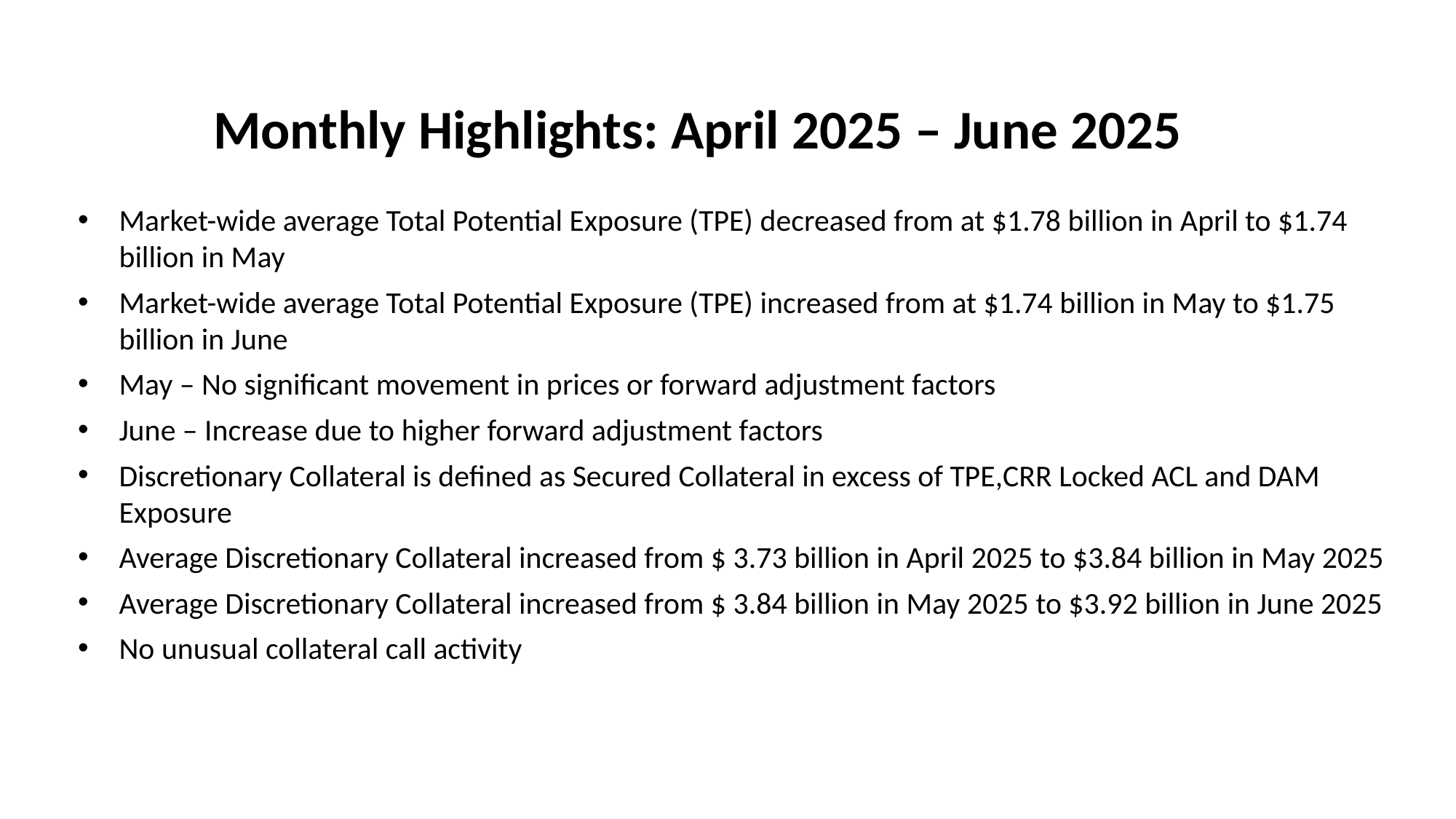

# Monthly Highlights: April 2025 – June 2025
Market-wide average Total Potential Exposure (TPE) decreased from at $1.78 billion in April to $1.74 billion in May
Market-wide average Total Potential Exposure (TPE) increased from at $1.74 billion in May to $1.75 billion in June
May – No significant movement in prices or forward adjustment factors
June – Increase due to higher forward adjustment factors
Discretionary Collateral is defined as Secured Collateral in excess of TPE,CRR Locked ACL and DAM Exposure
Average Discretionary Collateral increased from $ 3.73 billion in April 2025 to $3.84 billion in May 2025
Average Discretionary Collateral increased from $ 3.84 billion in May 2025 to $3.92 billion in June 2025
No unusual collateral call activity